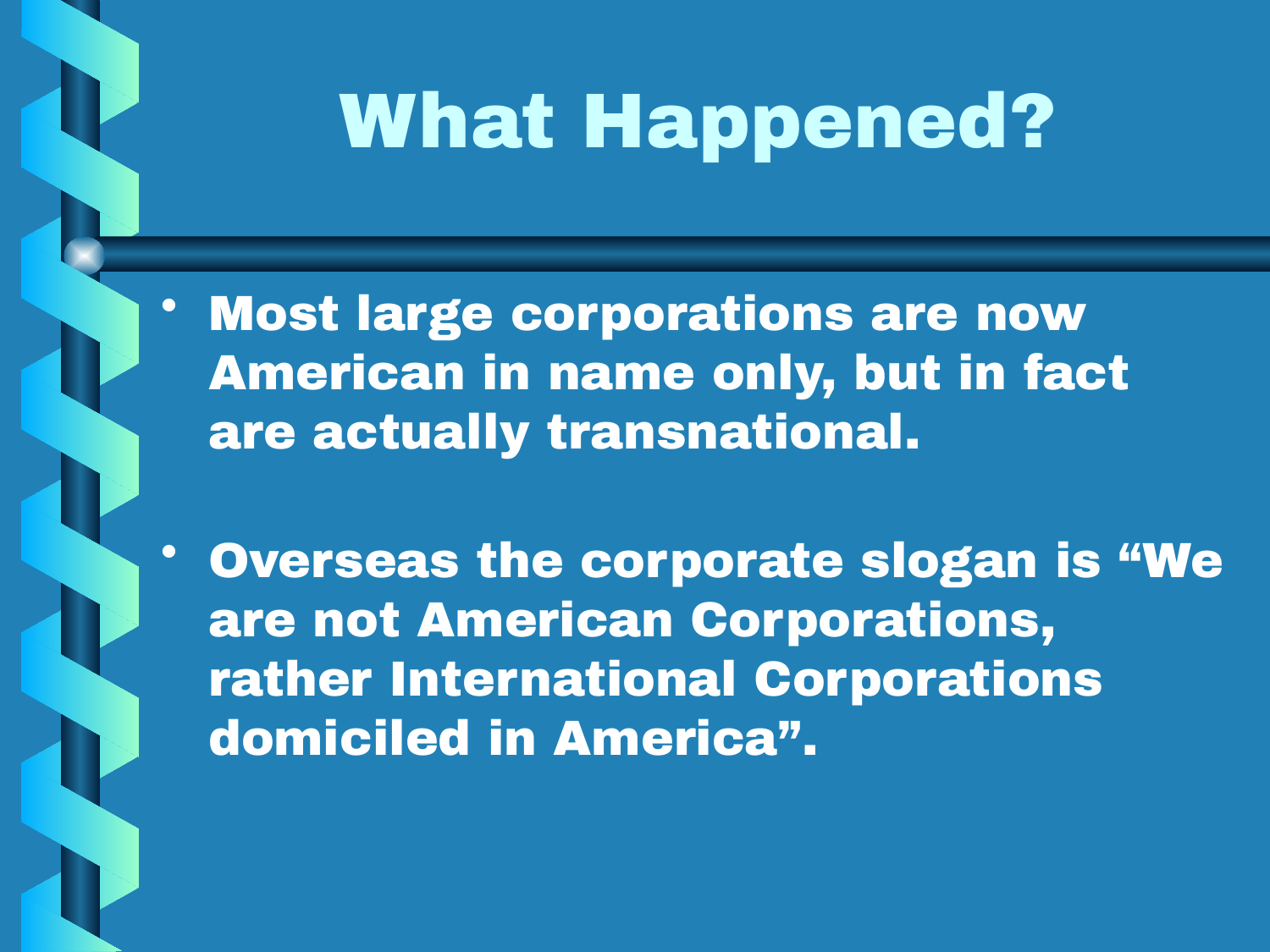

# What Happened?
Most large corporations are now American in name only, but in fact are actually transnational.
Overseas the corporate slogan is “We are not American Corporations, rather International Corporations domiciled in America”.